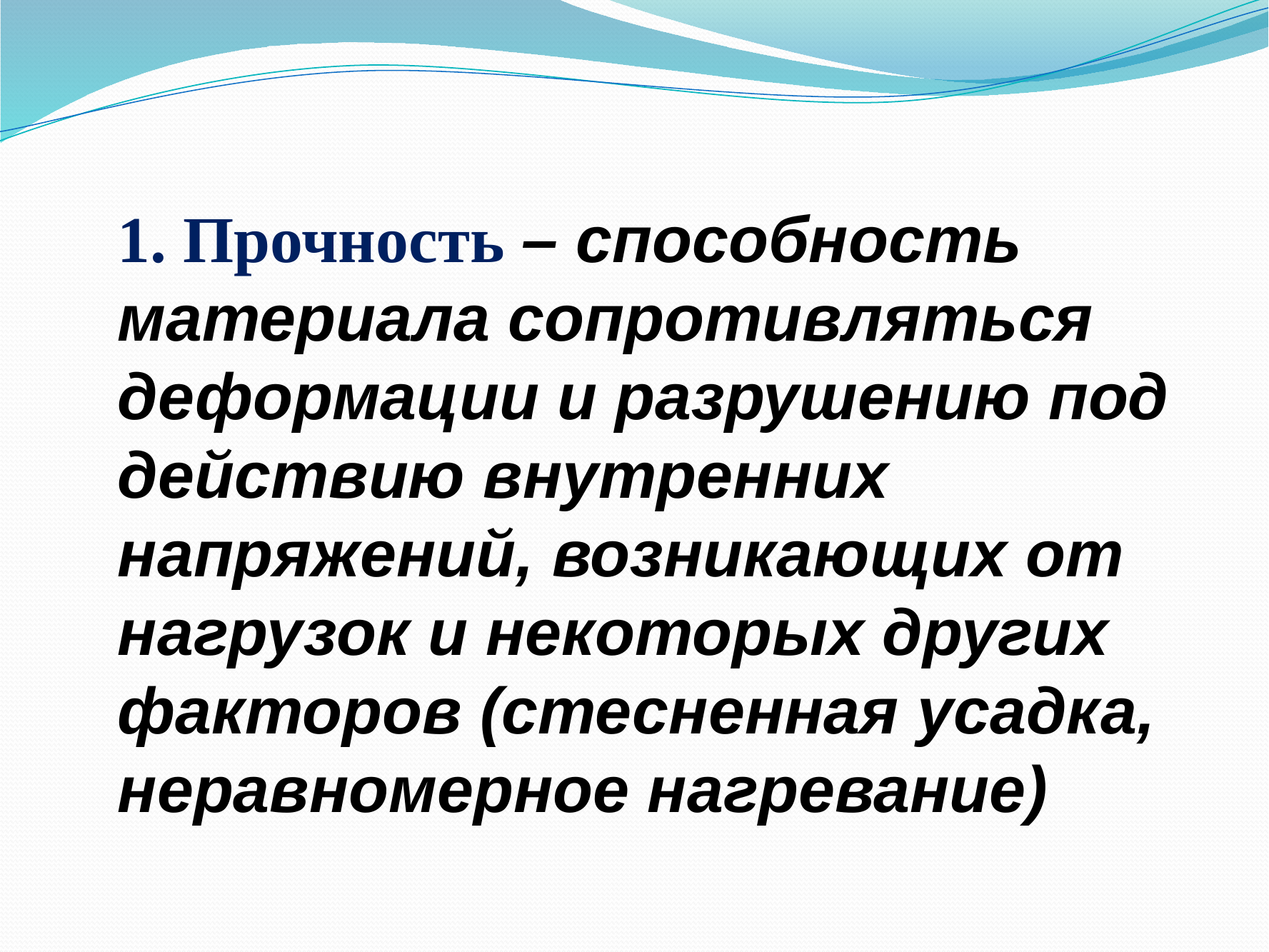

1. Прочность – способность материала сопротивляться деформации и разрушению под действию внутренних напряжений, возникающих от нагрузок и некоторых других факторов (стесненная усадка, неравномерное нагревание)